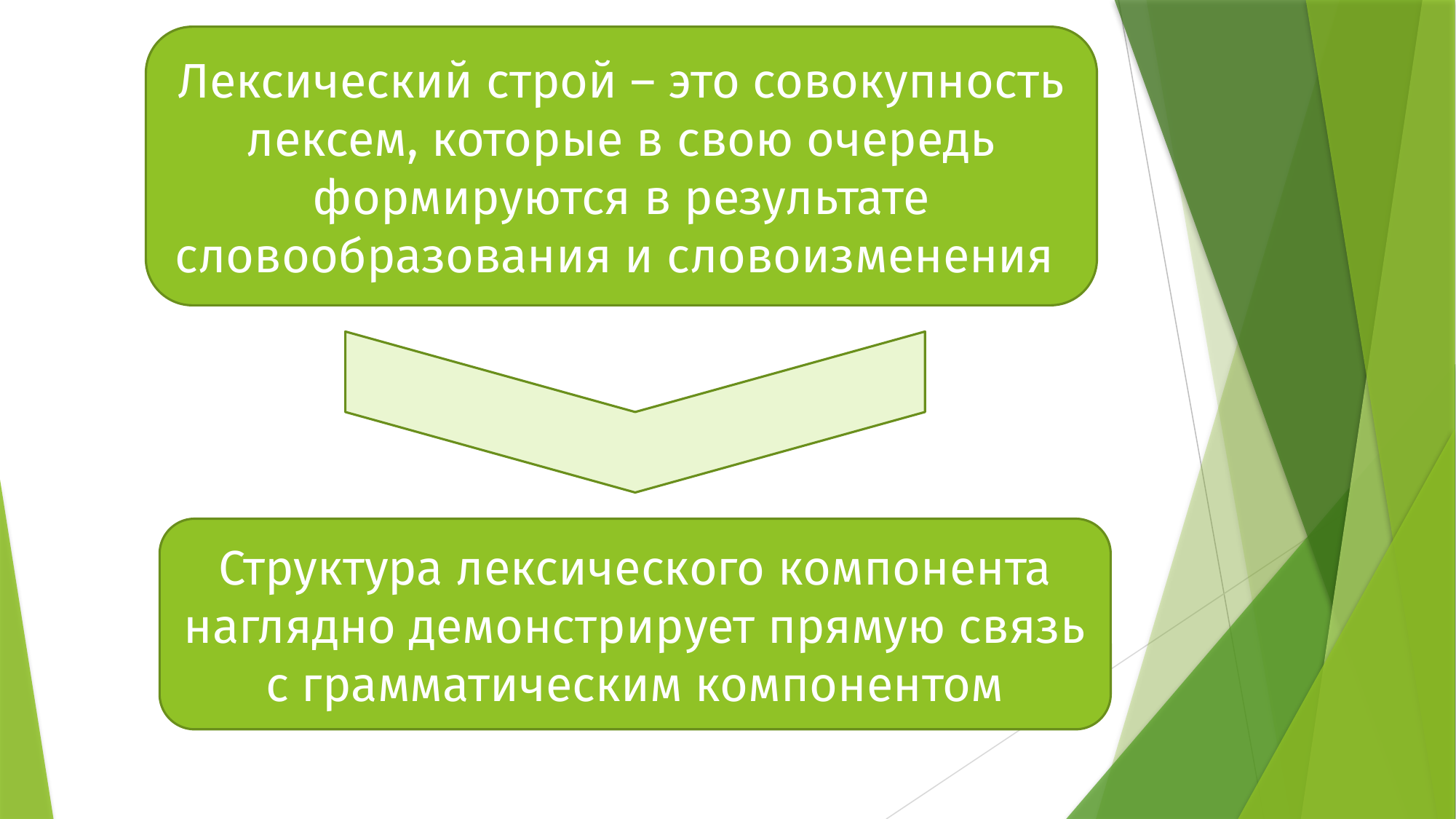

Лексический строй – это совокупность лексем, которые в свою очередь формируются в результате словообразования и словоизменения

Структура лексического компонента наглядно демонстрирует прямую связь с грамматическим компонентом